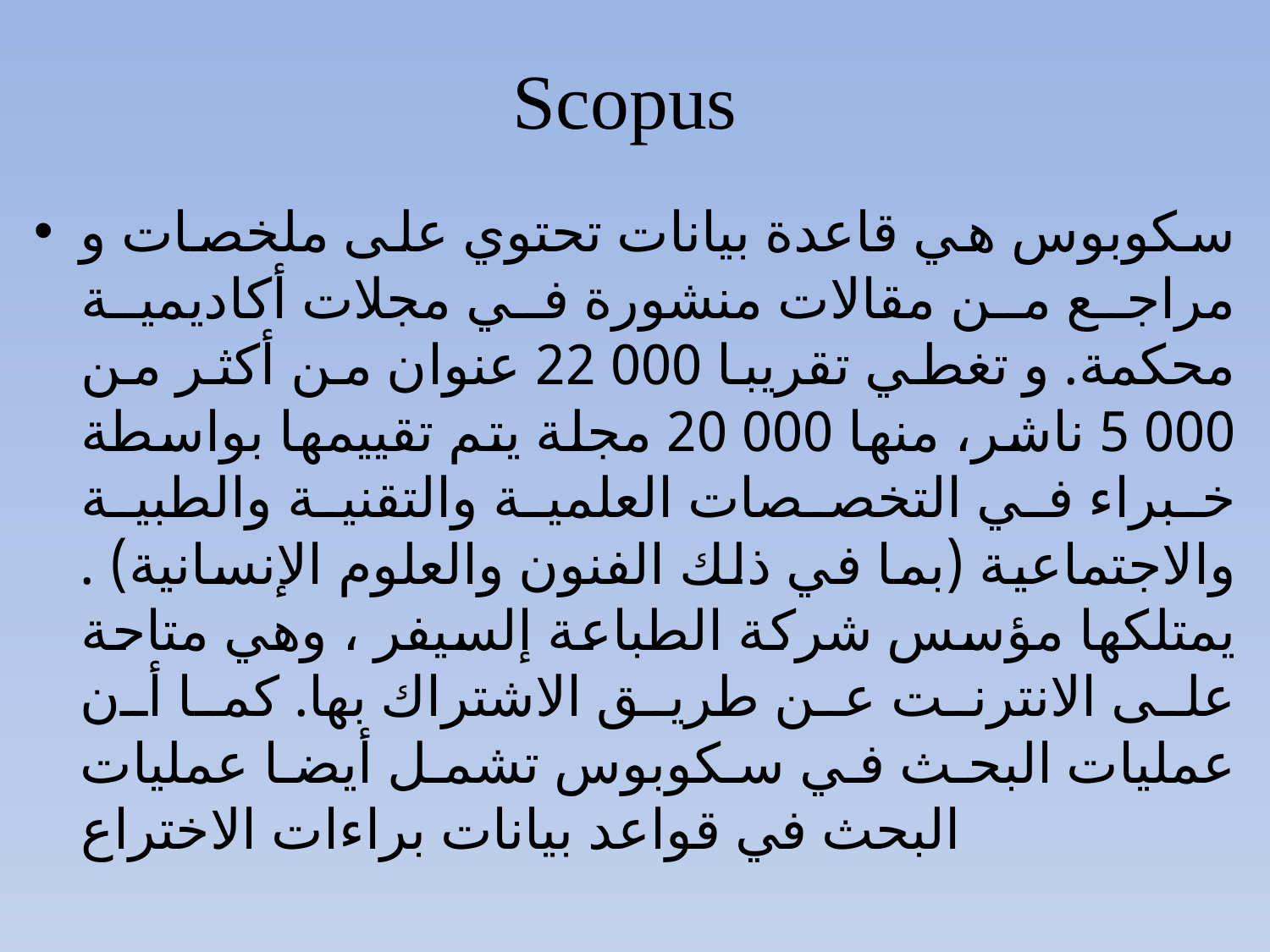

# Scopus
سكوبوس هي قاعدة بيانات تحتوي على ملخصات و مراجع من مقالات منشورة في مجلات أكاديمية محكمة. و تغطي تقريبا 000 22 عنوان من أكثر من 000 5 ناشر، منها 000 20 مجلة يتم تقييمها بواسطة خبراء في التخصصات العلمية والتقنية والطبية والاجتماعية (بما في ذلك الفنون والعلوم الإنسانية) . يمتلكها مؤسس شركة الطباعة إلسيفر ، وهي متاحة على الانترنت عن طريق الاشتراك بها. كما أن عمليات البحث في سكوبوس تشمل أيضا عمليات البحث في قواعد بيانات براءات الاختراع